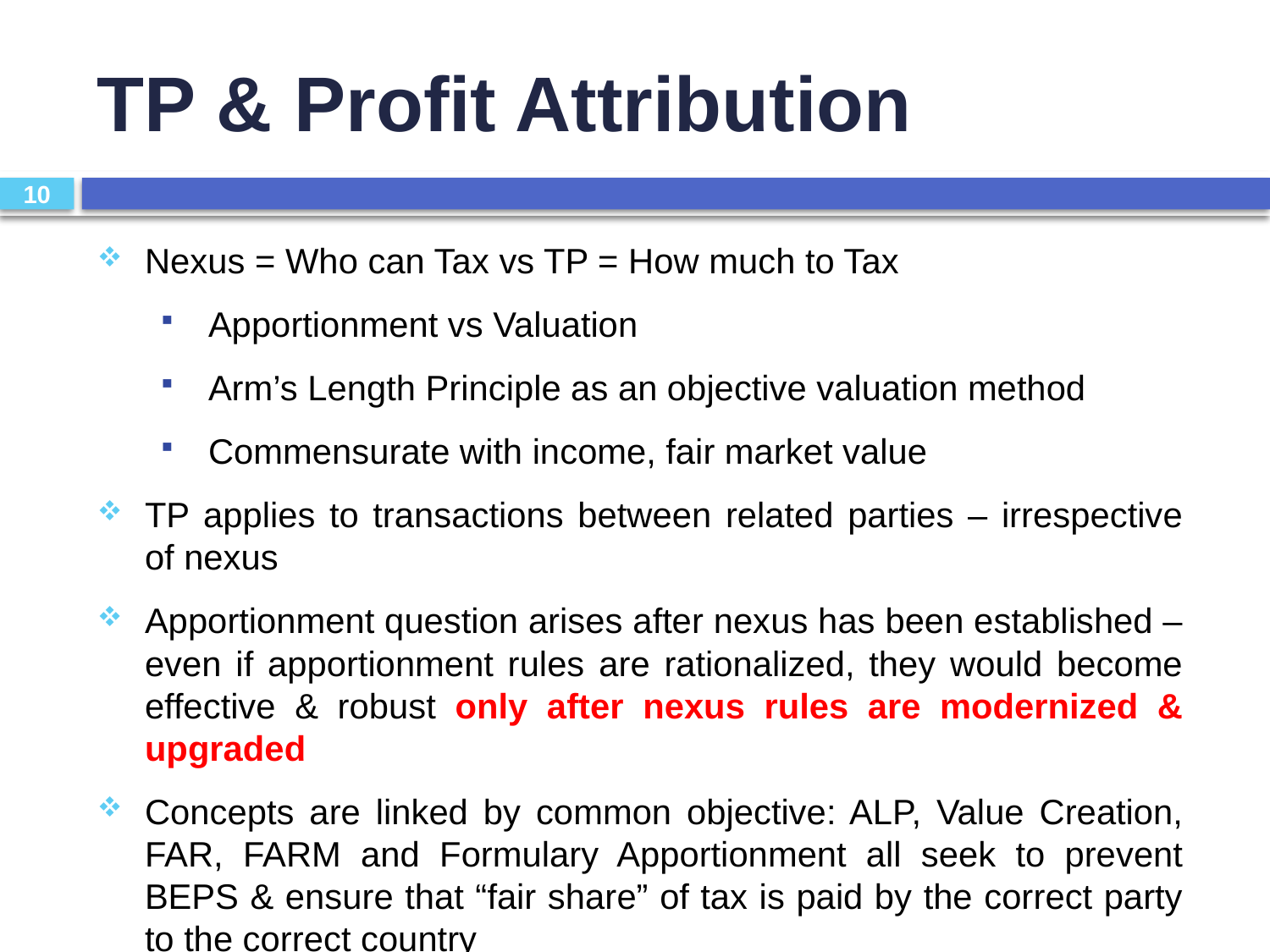

# TP & Profit Attribution
10
Nexus = Who can Tax vs TP = How much to Tax
Apportionment vs Valuation
Arm’s Length Principle as an objective valuation method
Commensurate with income, fair market value
TP applies to transactions between related parties – irrespective of nexus
Apportionment question arises after nexus has been established – even if apportionment rules are rationalized, they would become effective & robust only after nexus rules are modernized & upgraded
Concepts are linked by common objective: ALP, Value Creation, FAR, FARM and Formulary Apportionment all seek to prevent BEPS & ensure that “fair share” of tax is paid by the correct party to the correct country